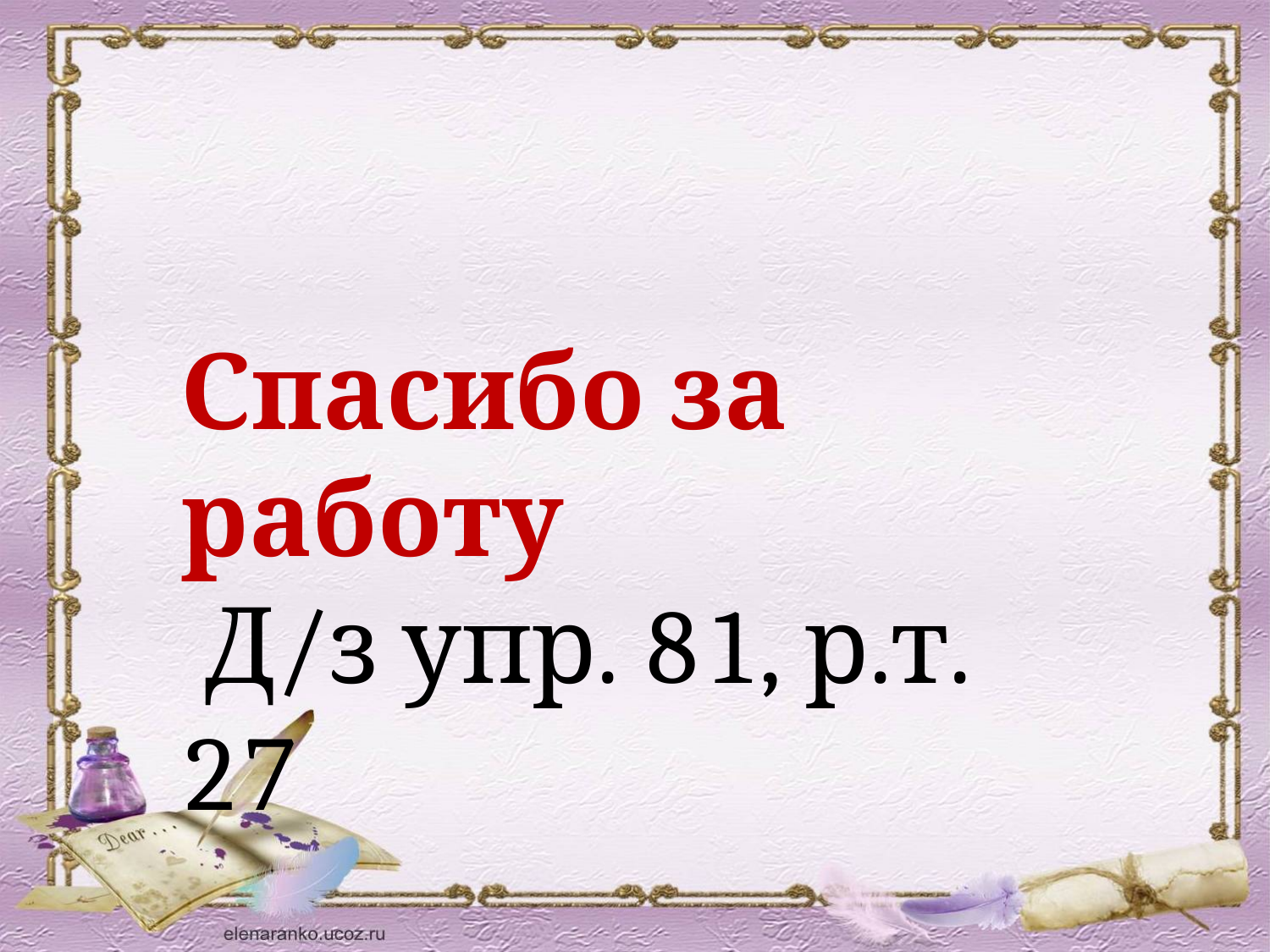

Спасибо за работу
 Д/з упр. 81, р.т. 27